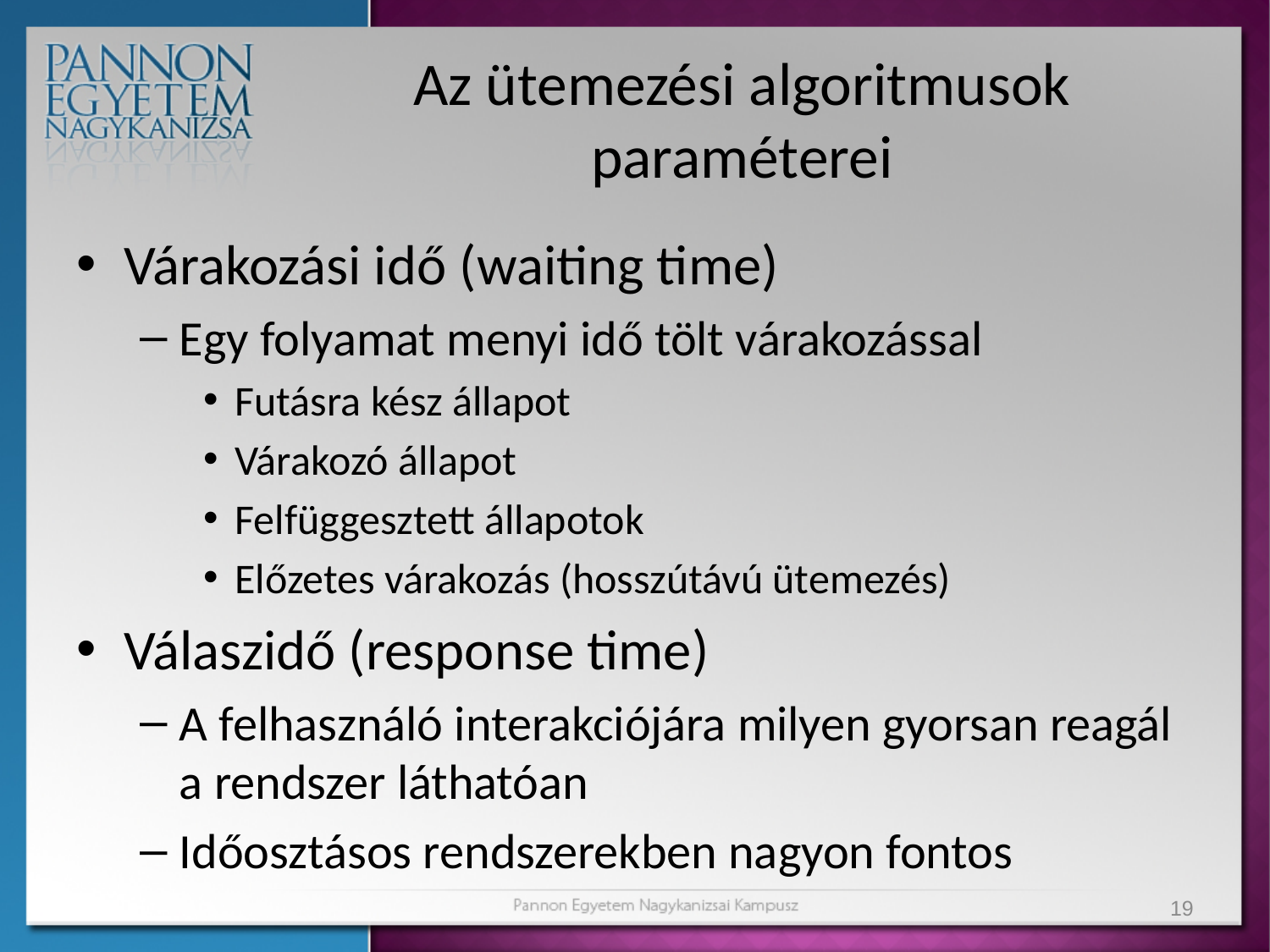

# Az ütemezési algoritmusok paraméterei
Várakozási idő (waiting time)
Egy folyamat menyi idő tölt várakozással
Futásra kész állapot
Várakozó állapot
Felfüggesztett állapotok
Előzetes várakozás (hosszútávú ütemezés)
Válaszidő (response time)
A felhasználó interakciójára milyen gyorsan reagál a rendszer láthatóan
Időosztásos rendszerekben nagyon fontos
19